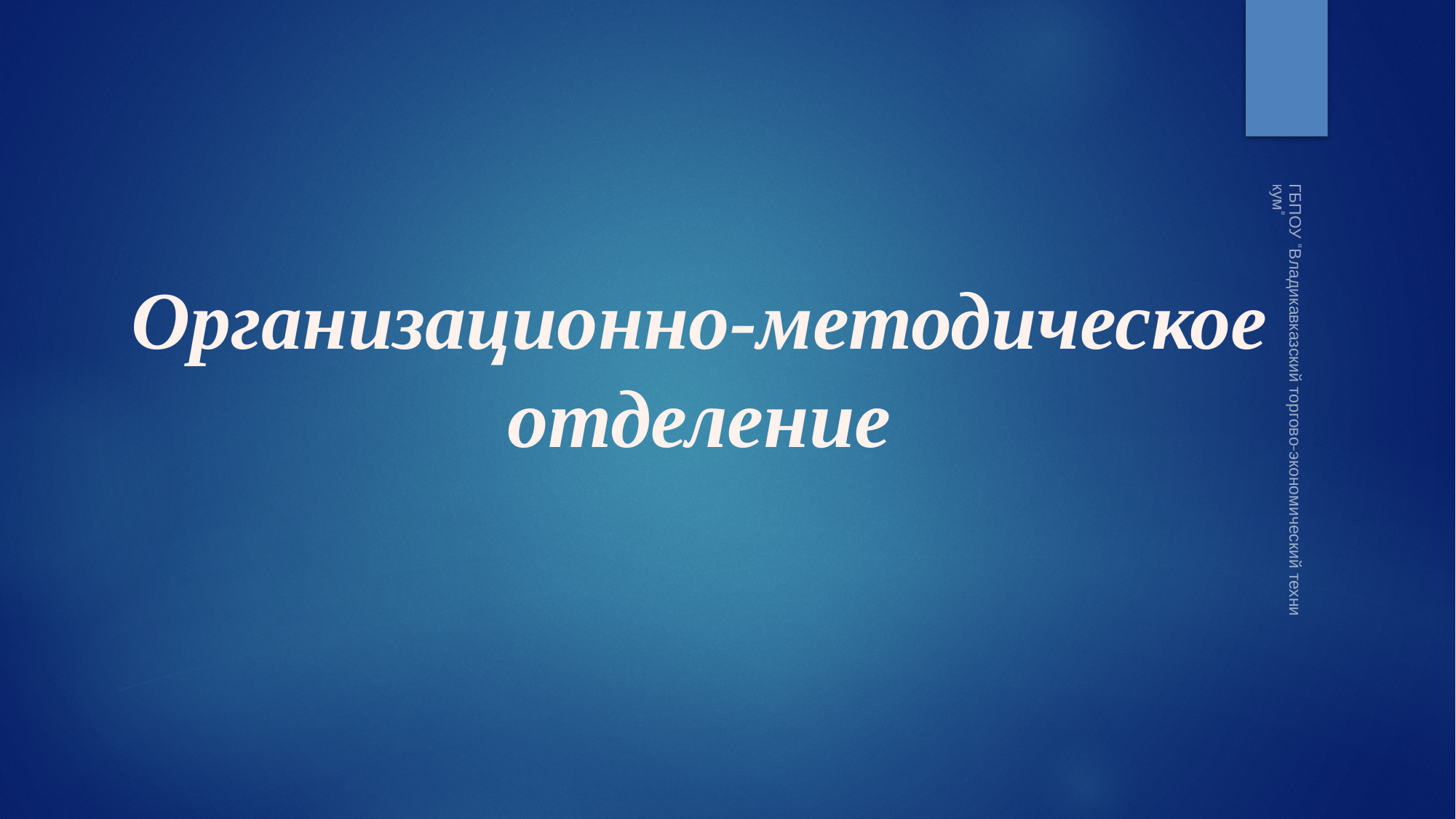

# Организационно-методическое отделение
ГБПОУ "Владикавказский торгово-экономический техникум"